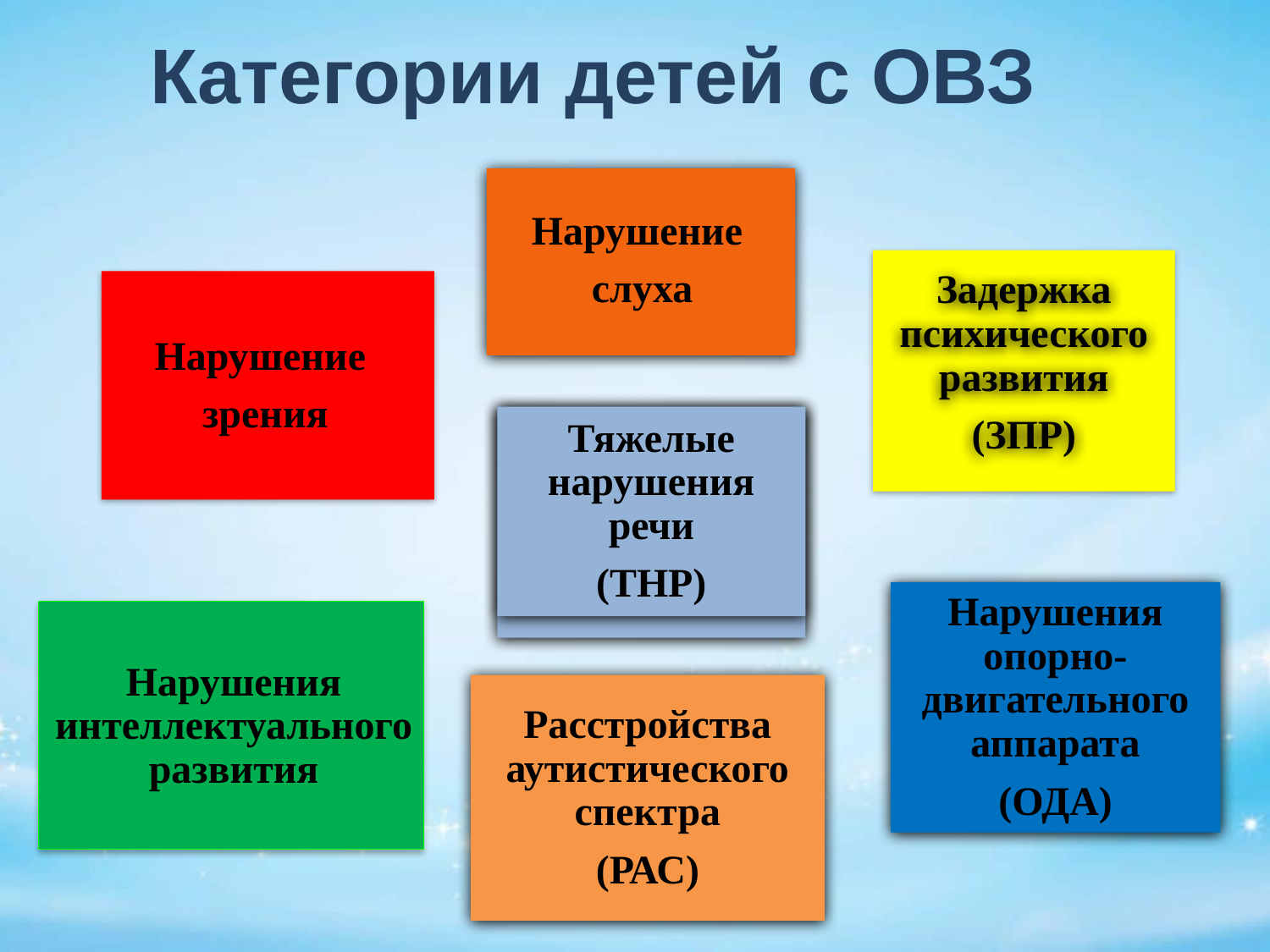

Категории детей с ОВЗ
Нарушение
слуха

Задержка психического развития
(ЗПР)

Нарушение
зрения

Тяжелые нарушения речи
(ТНР)
Нарушения опорно-двигательного аппарата
(ОДА)

Нарушения интеллектуального развития
Расстройства аутистического спектра
(РАС)